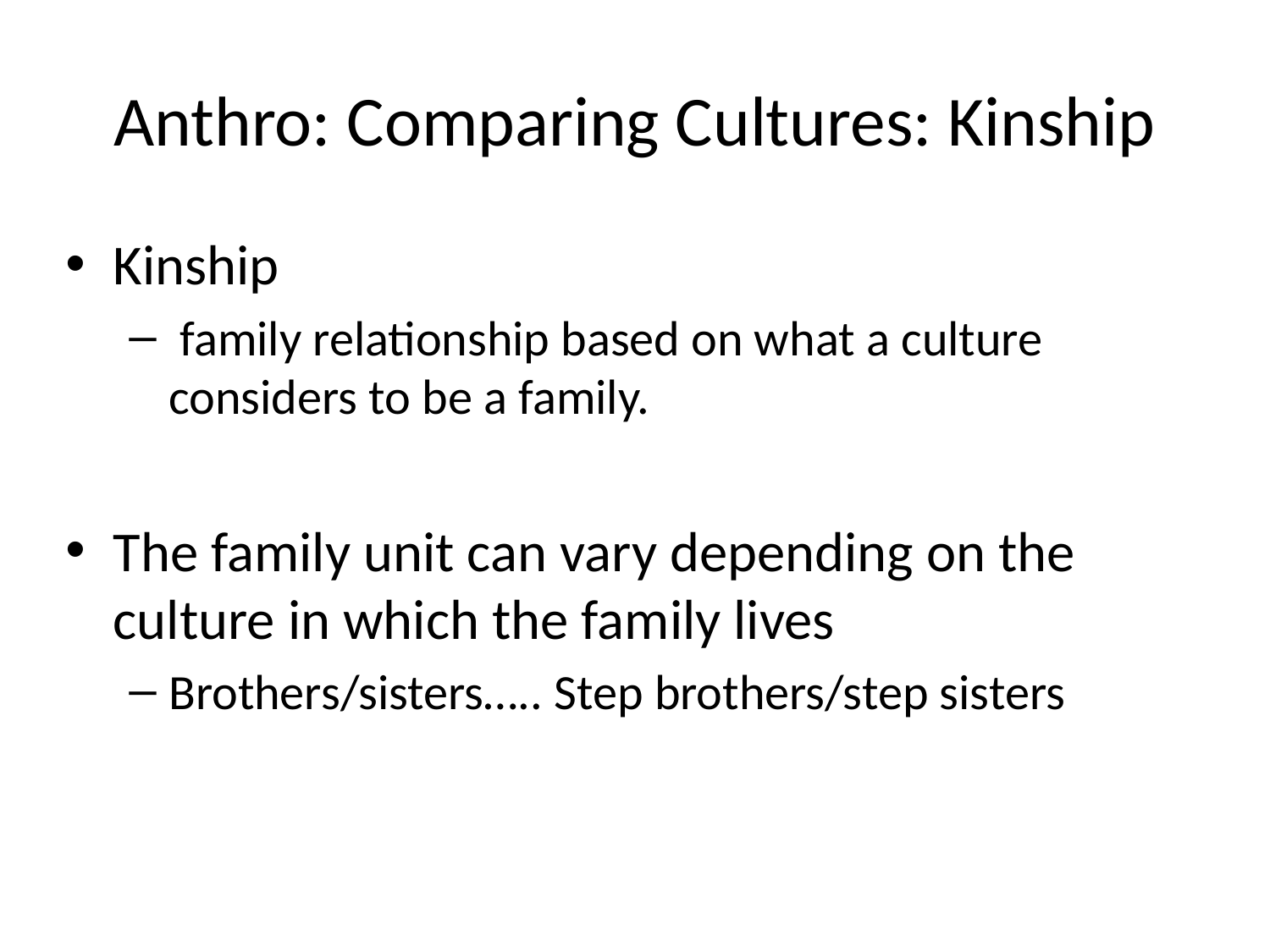

# Anthro: Comparing Cultures: Kinship
Kinship
 family relationship based on what a culture considers to be a family.

The family unit can vary depending on the culture in which the family lives
Brothers/sisters….. Step brothers/step sisters